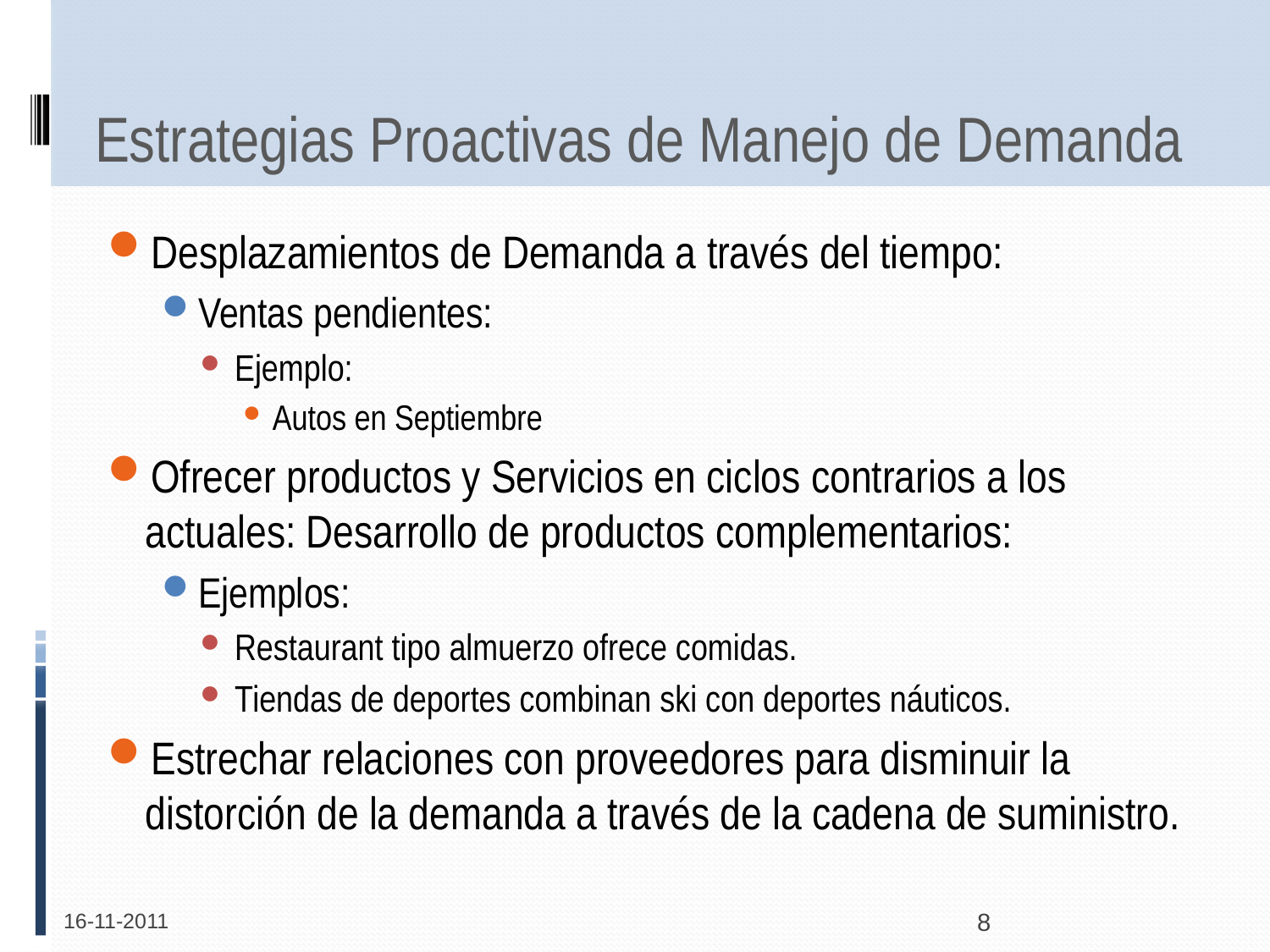

# Estrategias Proactivas de Manejo de Demanda
Desplazamientos de Demanda a través del tiempo:
Ventas pendientes:
Ejemplo:
Autos en Septiembre
Ofrecer productos y Servicios en ciclos contrarios a los actuales: Desarrollo de productos complementarios:
Ejemplos:
Restaurant tipo almuerzo ofrece comidas.
Tiendas de deportes combinan ski con deportes náuticos.
Estrechar relaciones con proveedores para disminuir la distorción de la demanda a través de la cadena de suministro.

16-11-2011
8